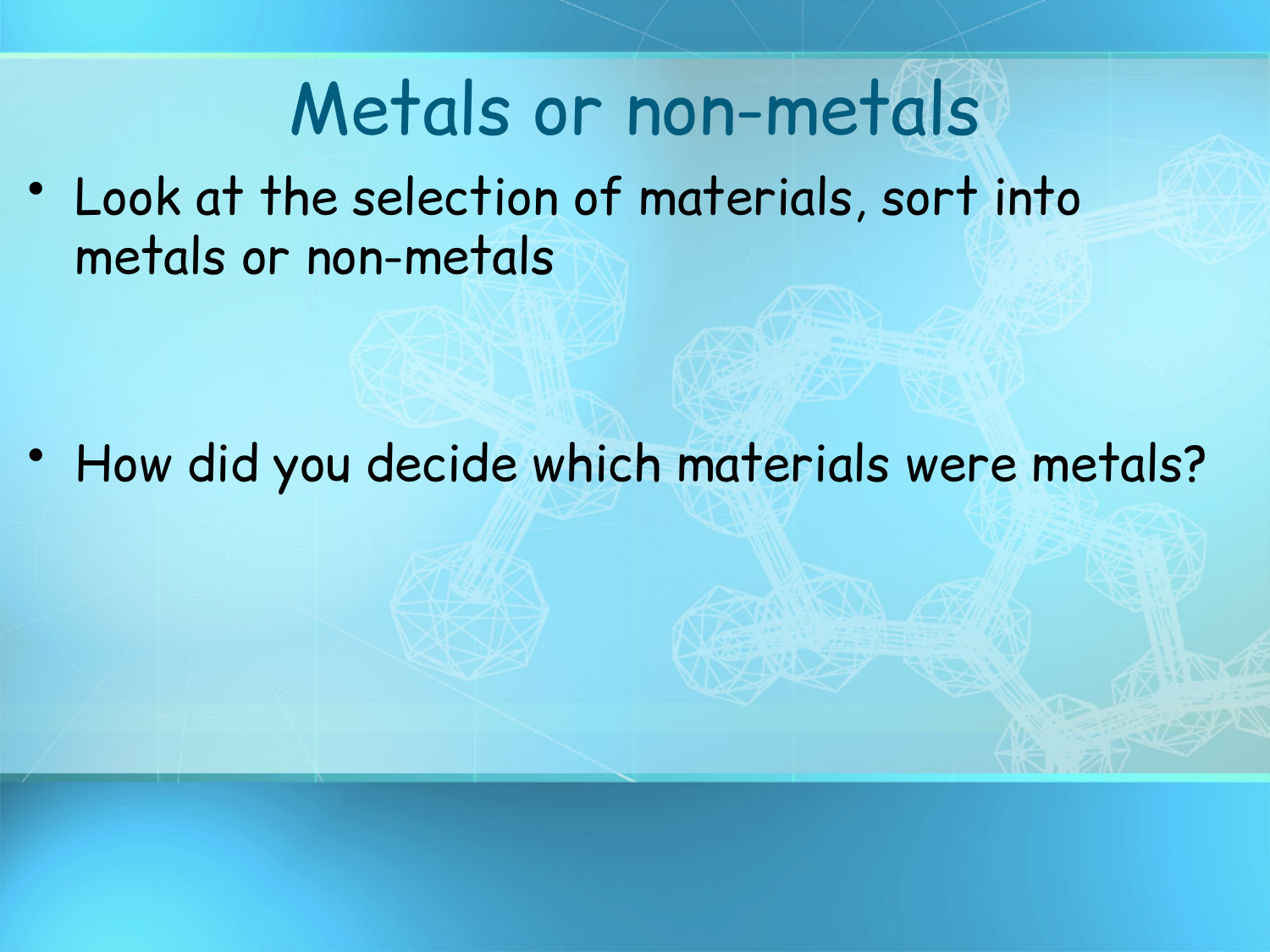

# Metals or non-metals
Look at the selection of materials, sort into metals or non-metals

How did you decide which materials were metals?